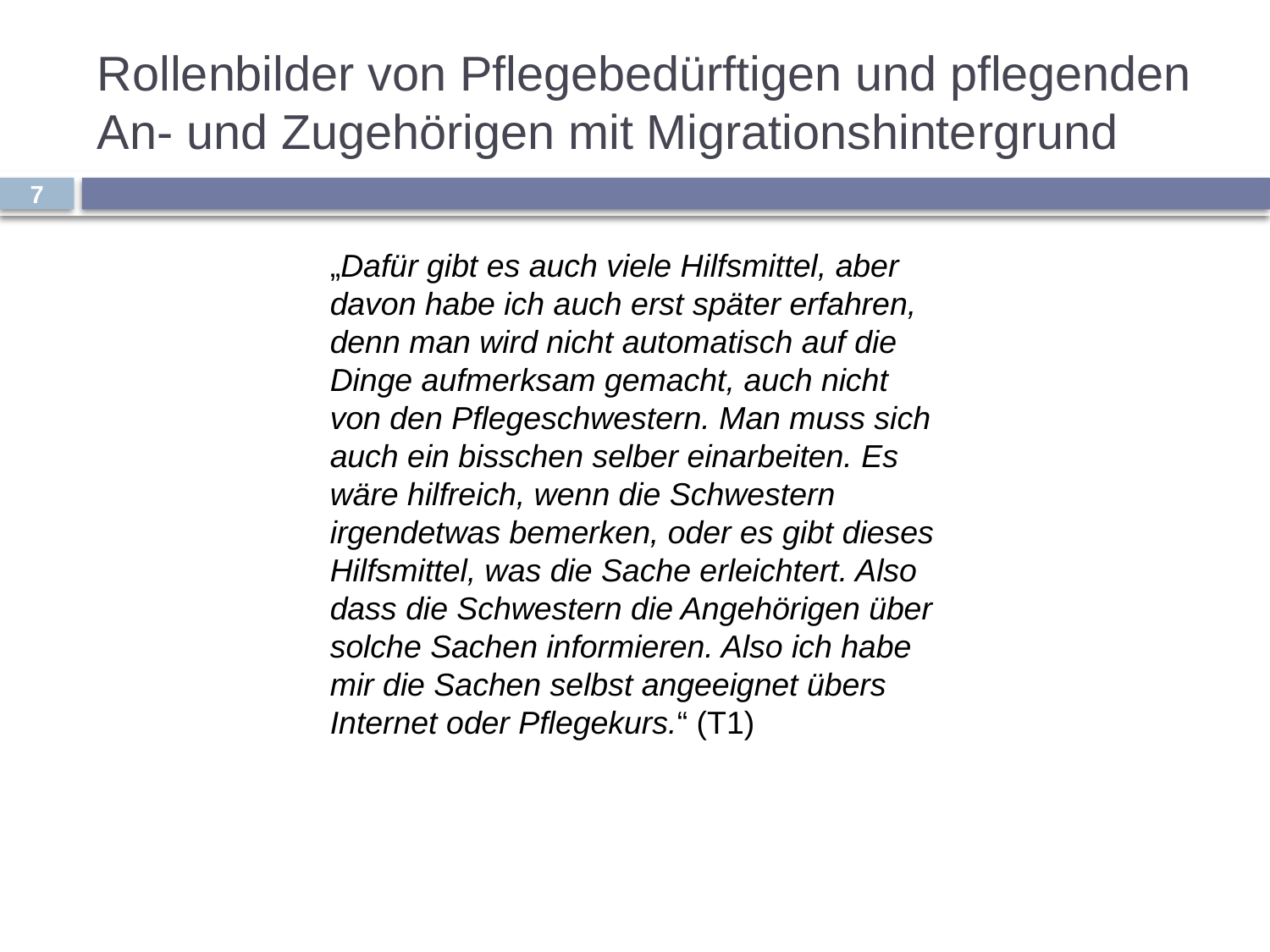

# Rollenbilder von Pflegebedürftigen und pflegenden An- und Zugehörigen mit Migrationshintergrund
7
„Dafür gibt es auch viele Hilfsmittel, aber davon habe ich auch erst später erfahren, denn man wird nicht automatisch auf die Dinge aufmerksam gemacht, auch nicht von den Pflegeschwestern. Man muss sich auch ein bisschen selber einarbeiten. Es wäre hilfreich, wenn die Schwestern irgendetwas bemerken, oder es gibt dieses Hilfsmittel, was die Sache erleichtert. Also dass die Schwestern die Angehörigen über solche Sachen informieren. Also ich habe mir die Sachen selbst angeeignet übers Internet oder Pflegekurs.“ (T1)